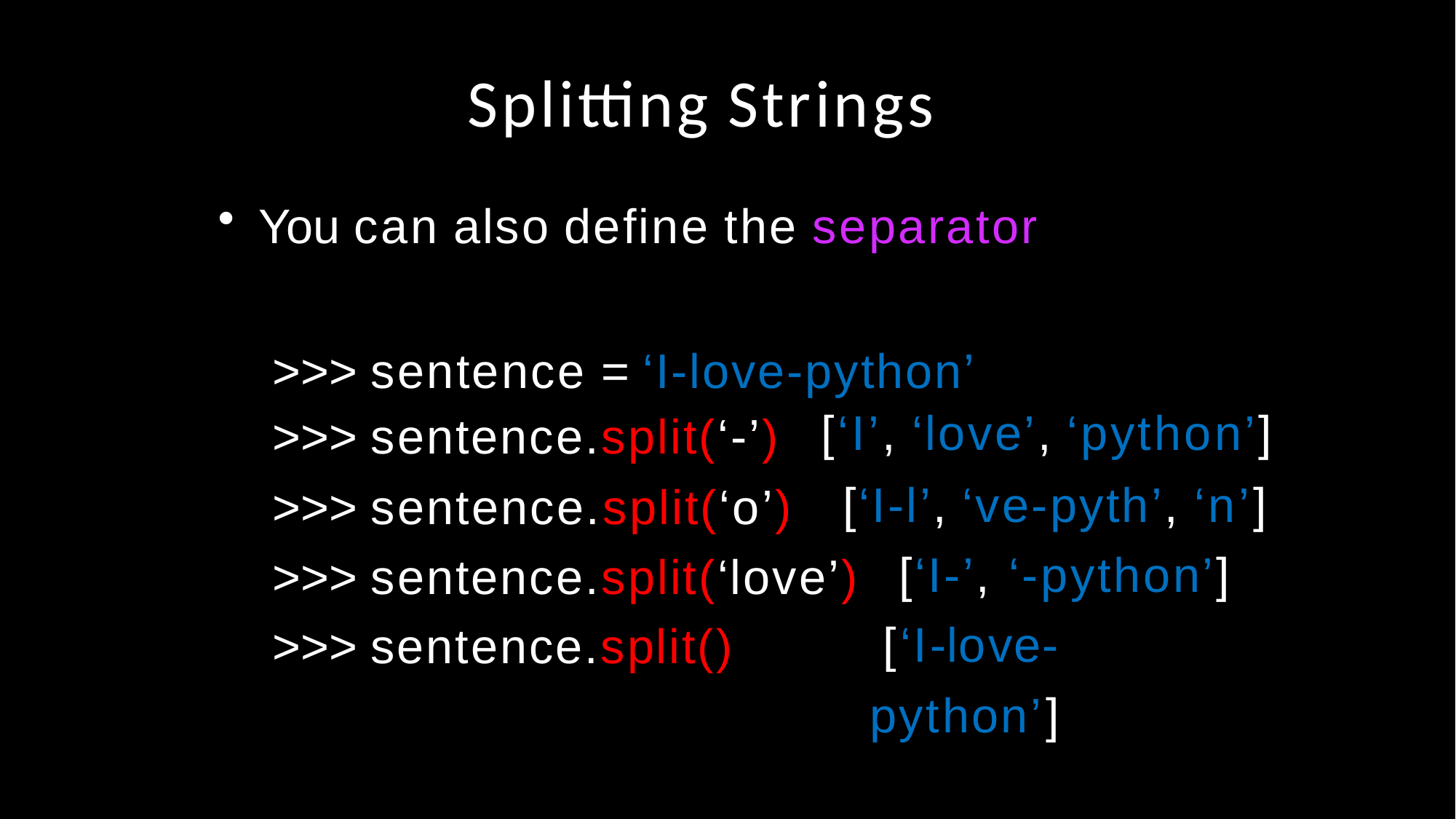

# Splitting Strings
You can also define the separator

>>> sentence = ‘I-love-python’
>>> sentence.split(‘-’)
>>> sentence.split(‘o’)
[‘I’, ‘love’, ‘python’]
[‘I-l’, ‘ve-pyth’, ‘n’]
[‘I-’, ‘-python’]  [‘I-love-python’]
>>> sentence.split(‘love’)
>>> sentence.split()